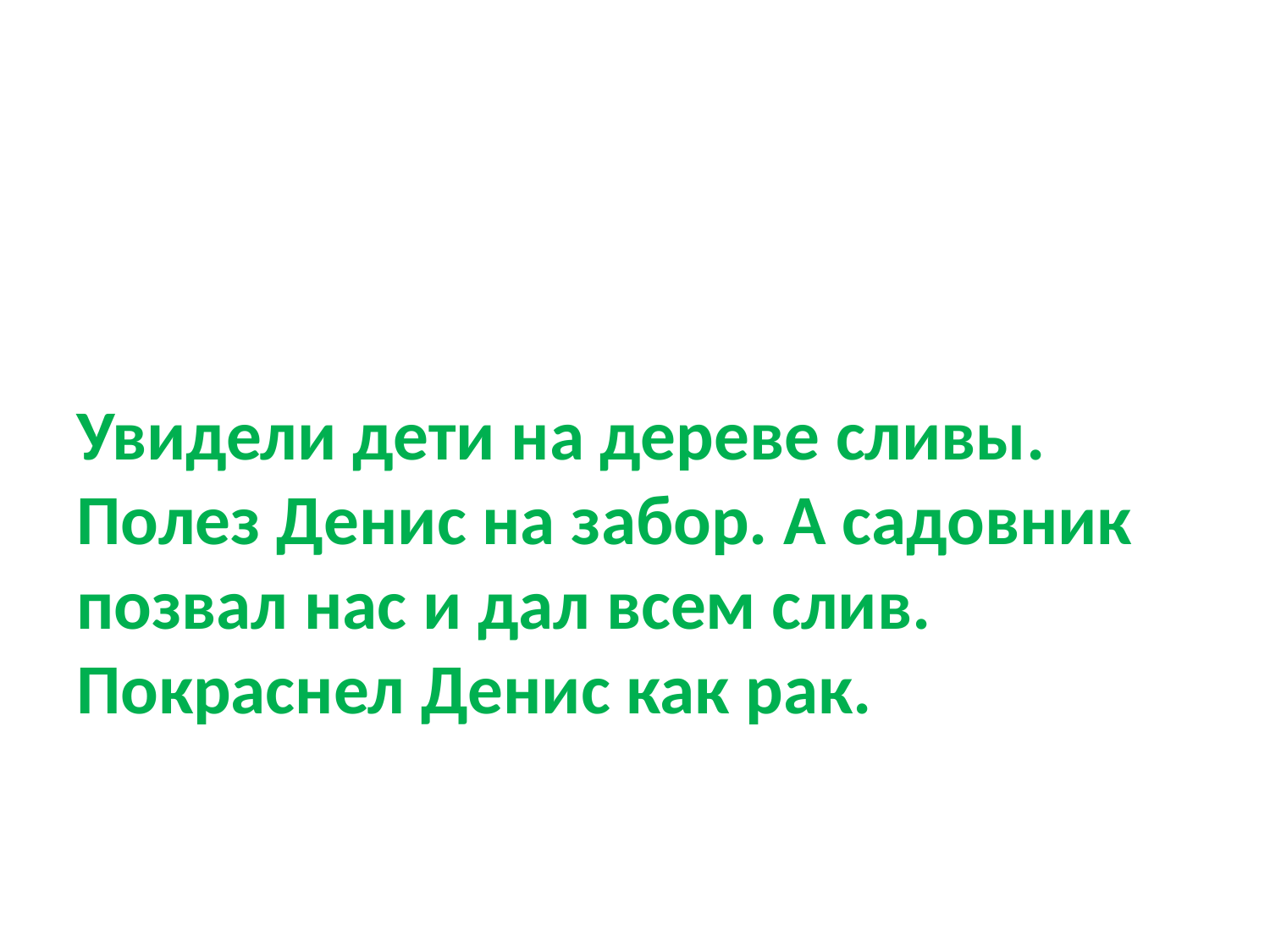

#

Увидели дети на дереве сливы. Полез Денис на забор. А садовник позвал нас и дал всем слив. Покраснел Денис как рак.